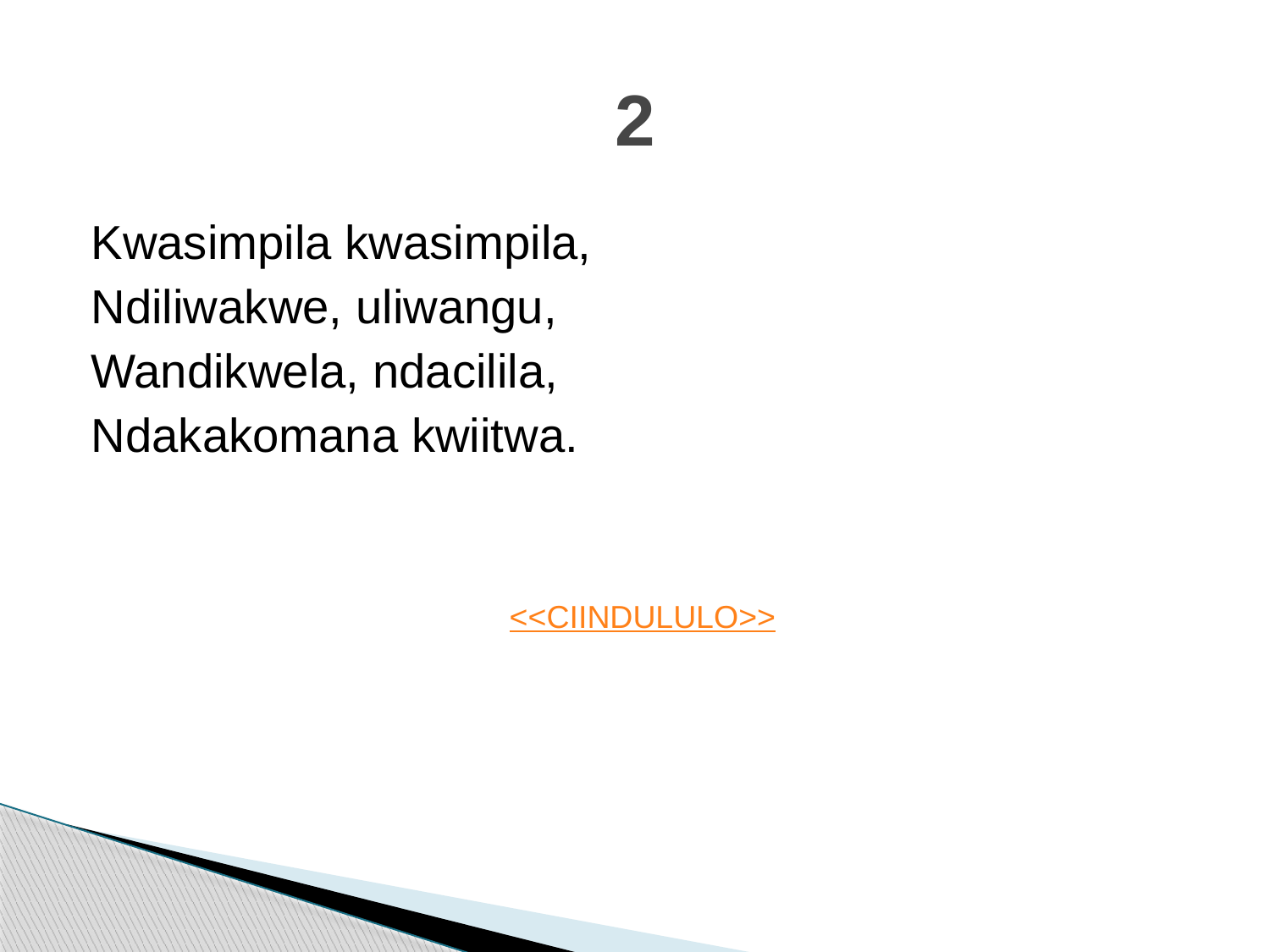

# 2
Kwasimpila kwasimpila,
Ndiliwakwe, uliwangu,
Wandikwela, ndacilila,
Ndakakomana kwiitwa.

<<CIINDULULO>>